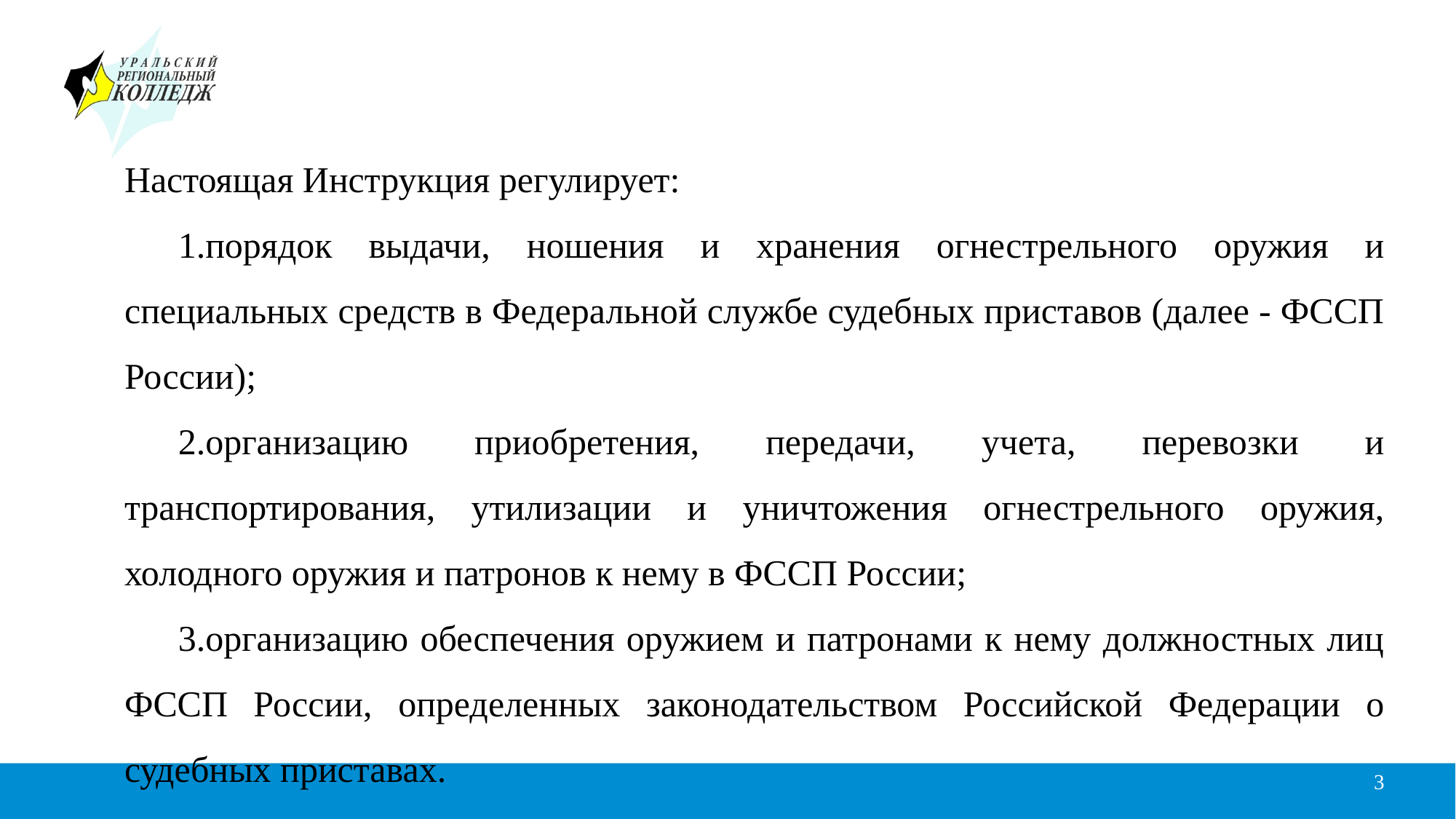

Настоящая Инструкция регулирует:
порядок выдачи, ношения и хранения огнестрельного оружия и специальных средств в Федеральной службе судебных приставов (далее - ФССП России);
организацию приобретения, передачи, учета, перевозки и транспортирования, утилизации и уничтожения огнестрельного оружия, холодного оружия и патронов к нему в ФССП России;
организацию обеспечения оружием и патронами к нему должностных лиц ФССП России, определенных законодательством Российской Федерации о судебных приставах.
3